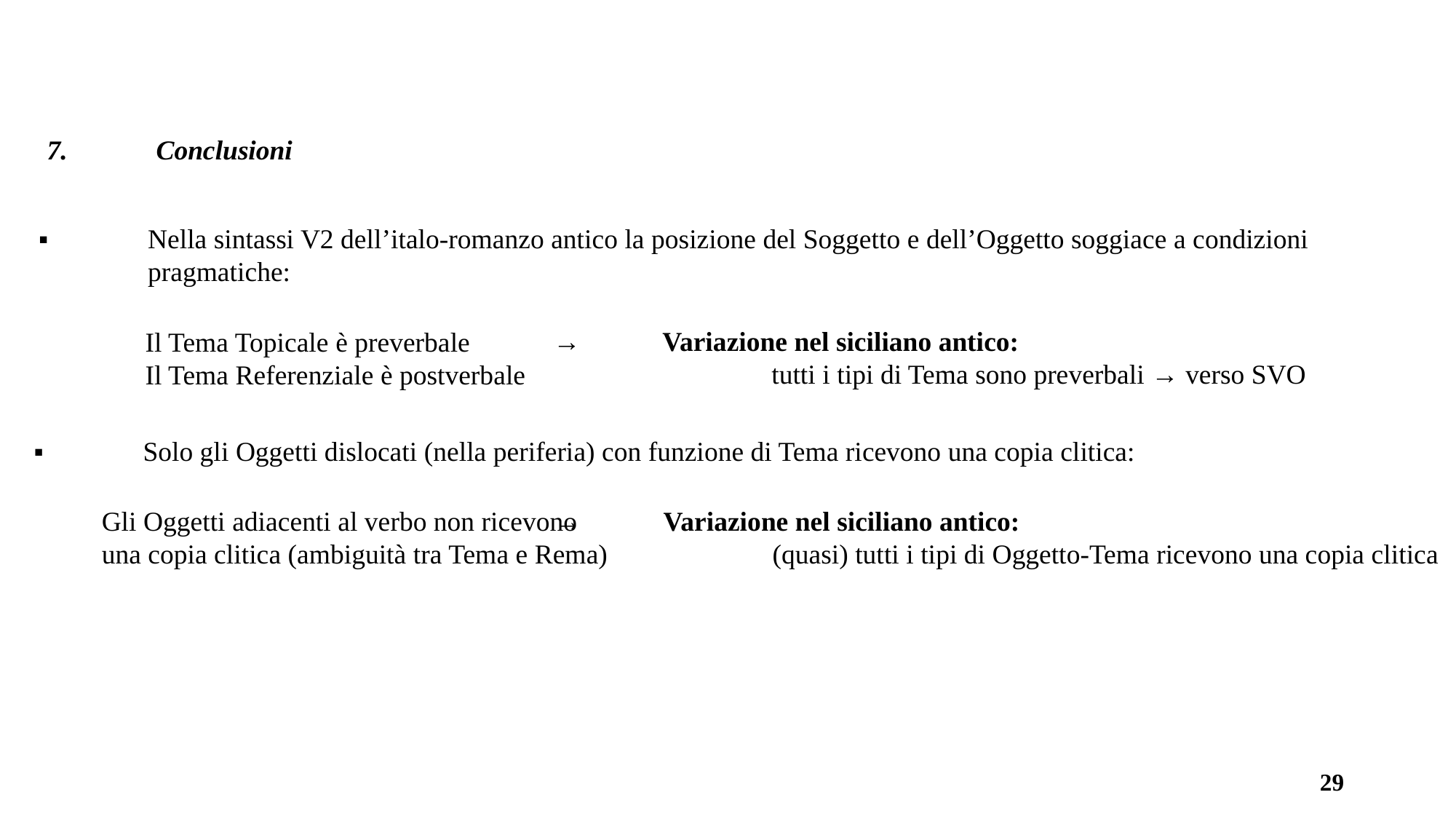

7.  	Conclusioni
▪	Nella sintassi V2 dell’italo-romanzo antico la posizione del Soggetto e dell’Oggetto soggiace a condizioni
	pragmatiche:
→	Variazione nel siciliano antico:
		tutti i tipi di Tema sono preverbali → verso SVO
	Il Tema Topicale è preverbale
	Il Tema Referenziale è postverbale
▪	Solo gli Oggetti dislocati (nella periferia) con funzione di Tema ricevono una copia clitica:
→	Variazione nel siciliano antico:
		(quasi) tutti i tipi di Oggetto-Tema ricevono una copia clitica
Gli Oggetti adiacenti al verbo non ricevono
una copia clitica (ambiguità tra Tema e Rema)

29